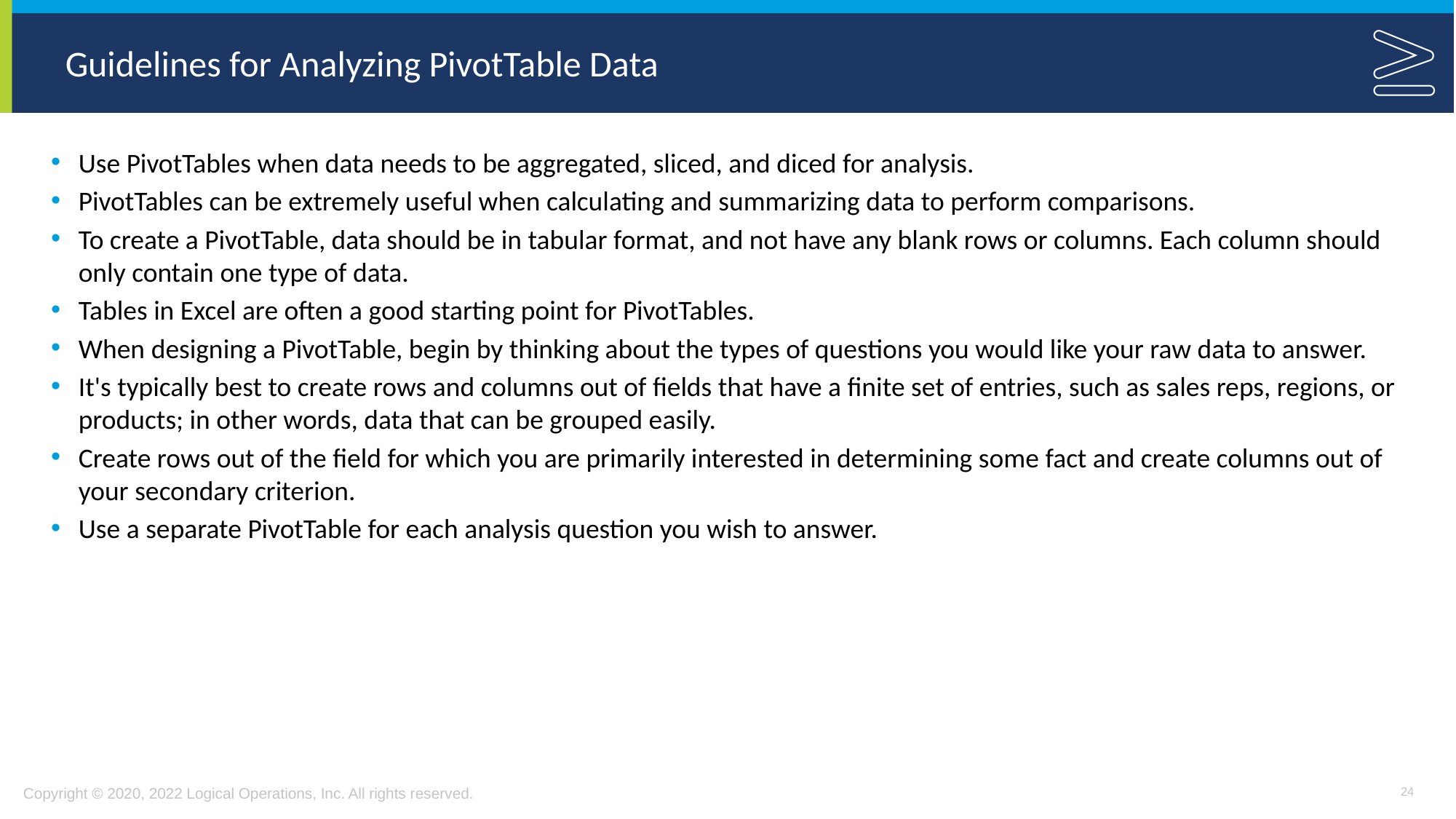

# Guidelines for Analyzing PivotTable Data
Use PivotTables when data needs to be aggregated, sliced, and diced for analysis.
PivotTables can be extremely useful when calculating and summarizing data to perform comparisons.
To create a PivotTable, data should be in tabular format, and not have any blank rows or columns. Each column should only contain one type of data.
Tables in Excel are often a good starting point for PivotTables.
When designing a PivotTable, begin by thinking about the types of questions you would like your raw data to answer.
It's typically best to create rows and columns out of fields that have a finite set of entries, such as sales reps, regions, or products; in other words, data that can be grouped easily.
Create rows out of the field for which you are primarily interested in determining some fact and create columns out of your secondary criterion.
Use a separate PivotTable for each analysis question you wish to answer.
24